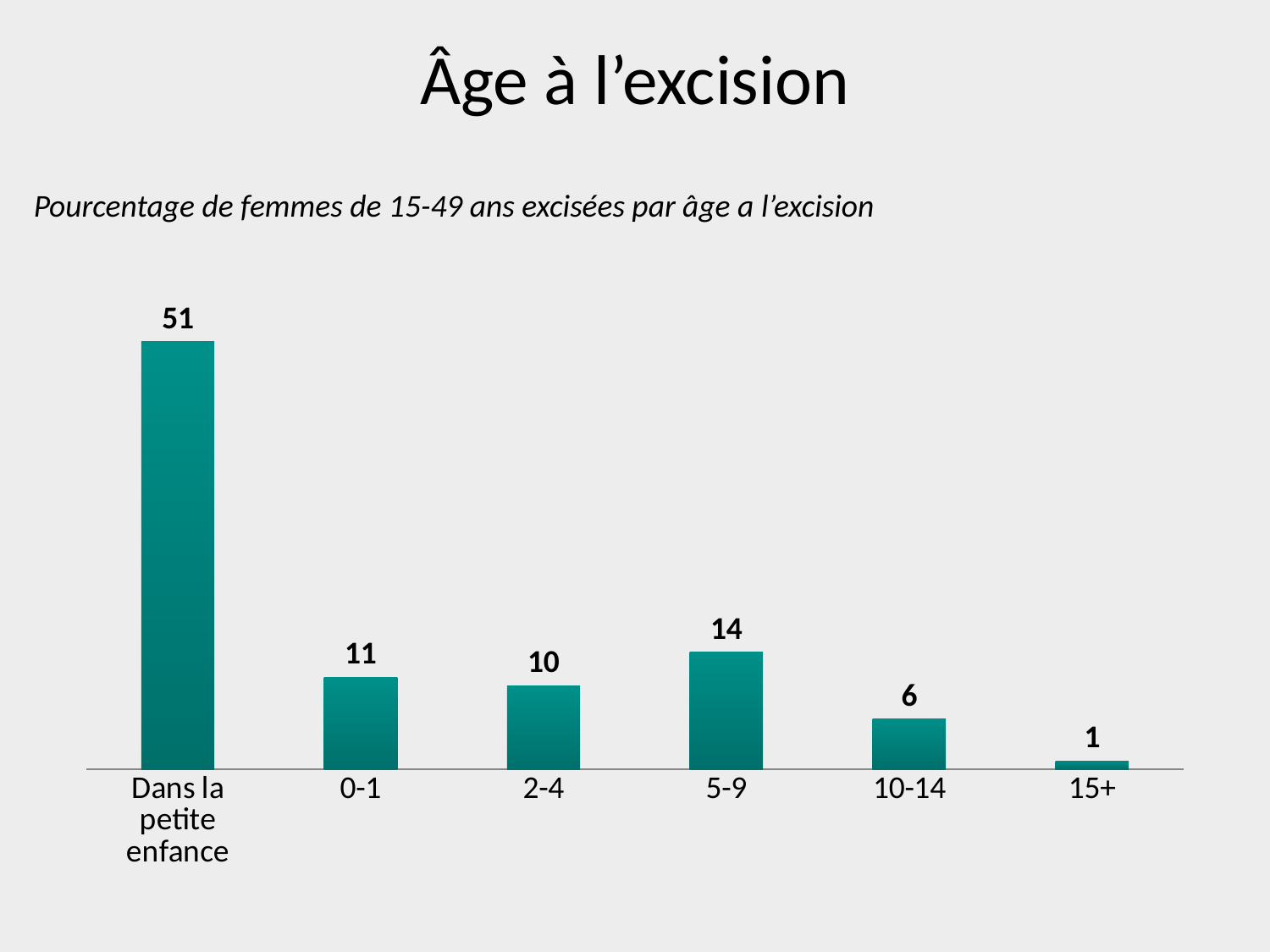

# Âge à l’excision
Pourcentage de femmes de 15-49 ans excisées par âge a l’excision

### Chart

| Category | Series 1 |
|---|---|
| Dans la petite enfance | 51.0 |
| 0-1 | 11.0 |
| 2-4 | 10.0 |
| 5-9 | 14.0 |
| 10-14 | 6.0 |
| 15+ | 1.0 |